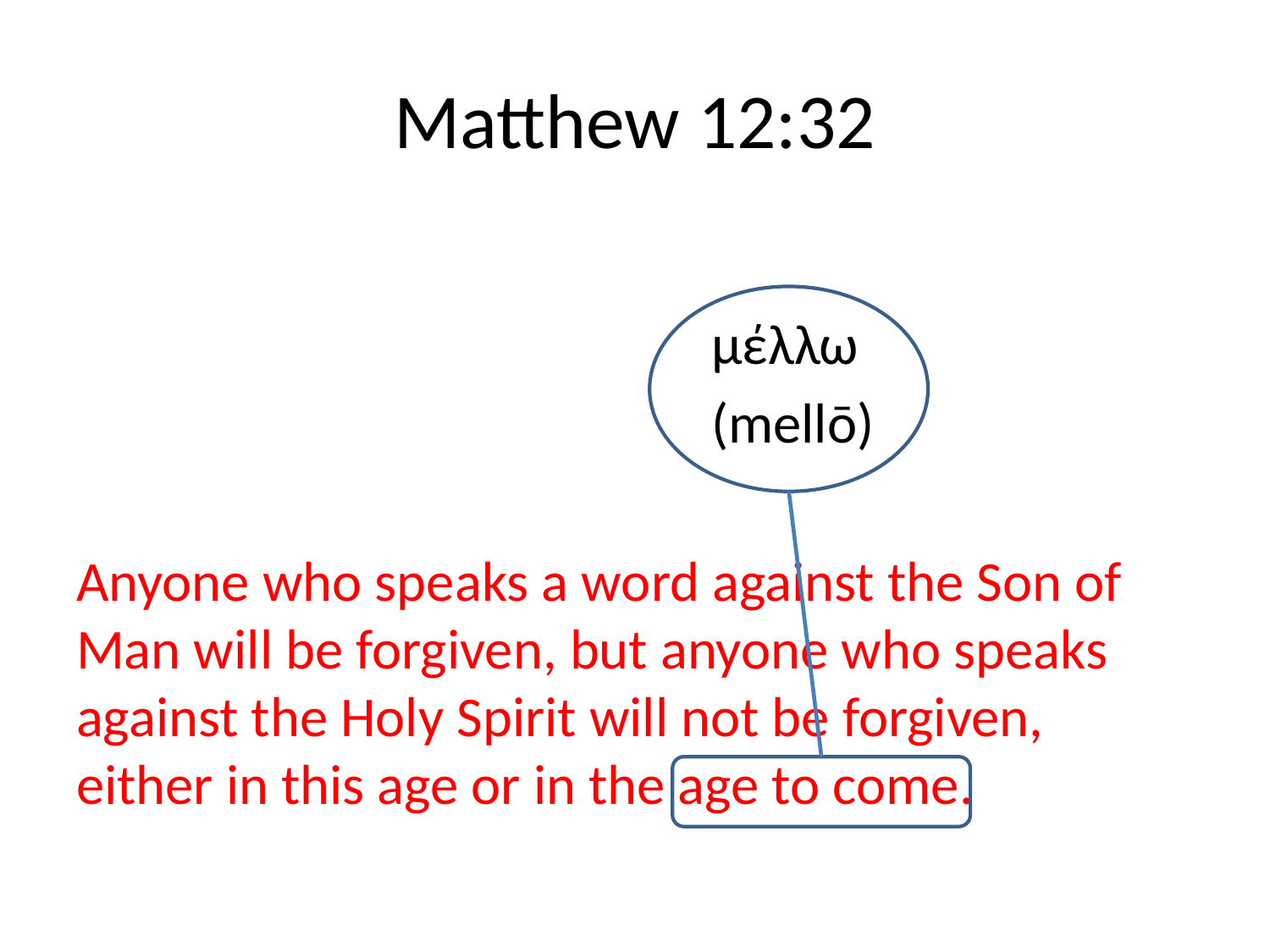

# Matthew 12:32

					μέλλω
					(mellō)

Anyone who speaks a word against the Son of Man will be forgiven, but anyone who speaks against the Holy Spirit will not be forgiven, either in this age or in the age to come.